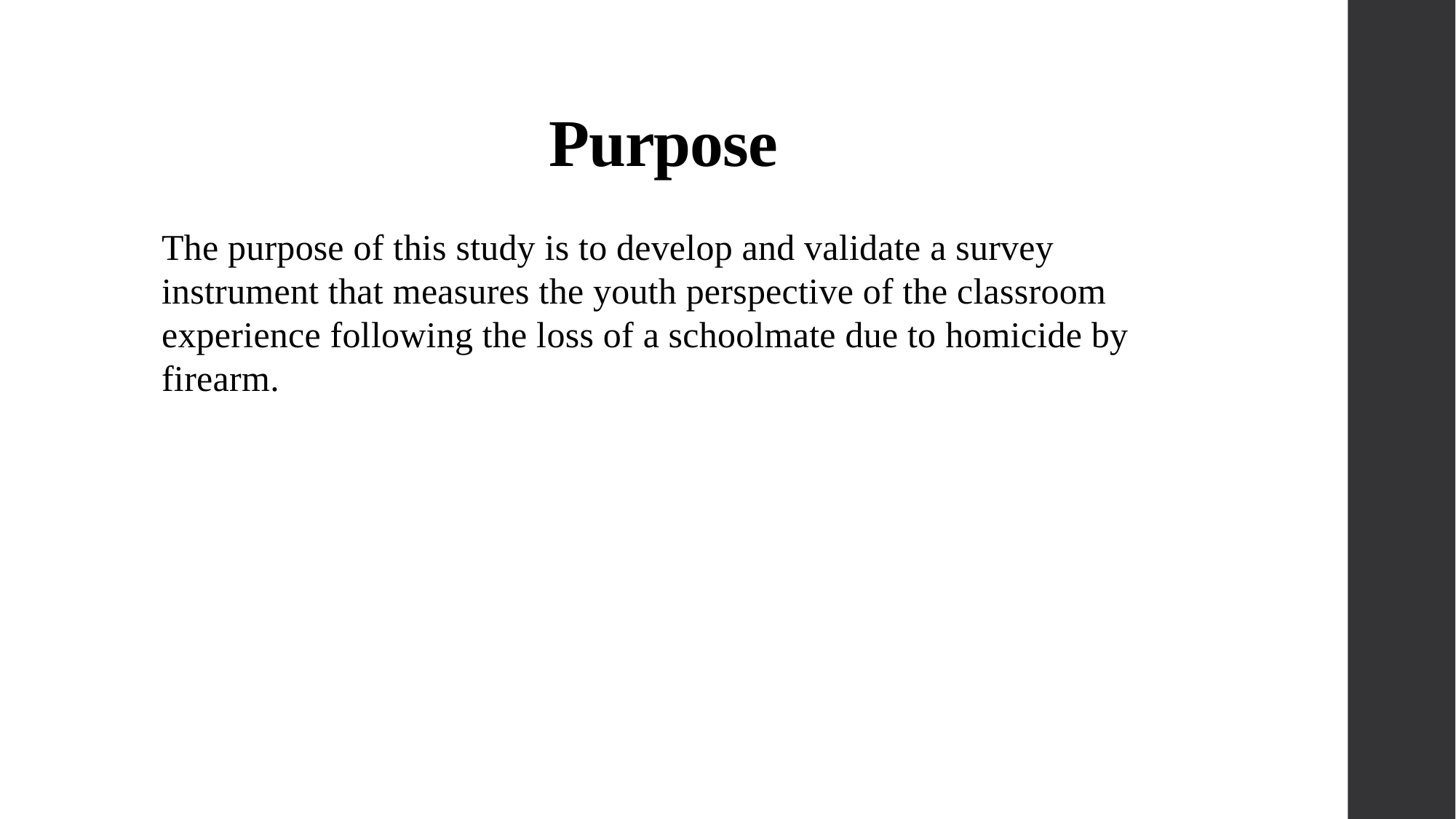

# Purpose
The purpose of this study is to develop and validate a survey instrument that measures the youth perspective of the classroom experience following the loss of a schoolmate due to homicide by firearm.